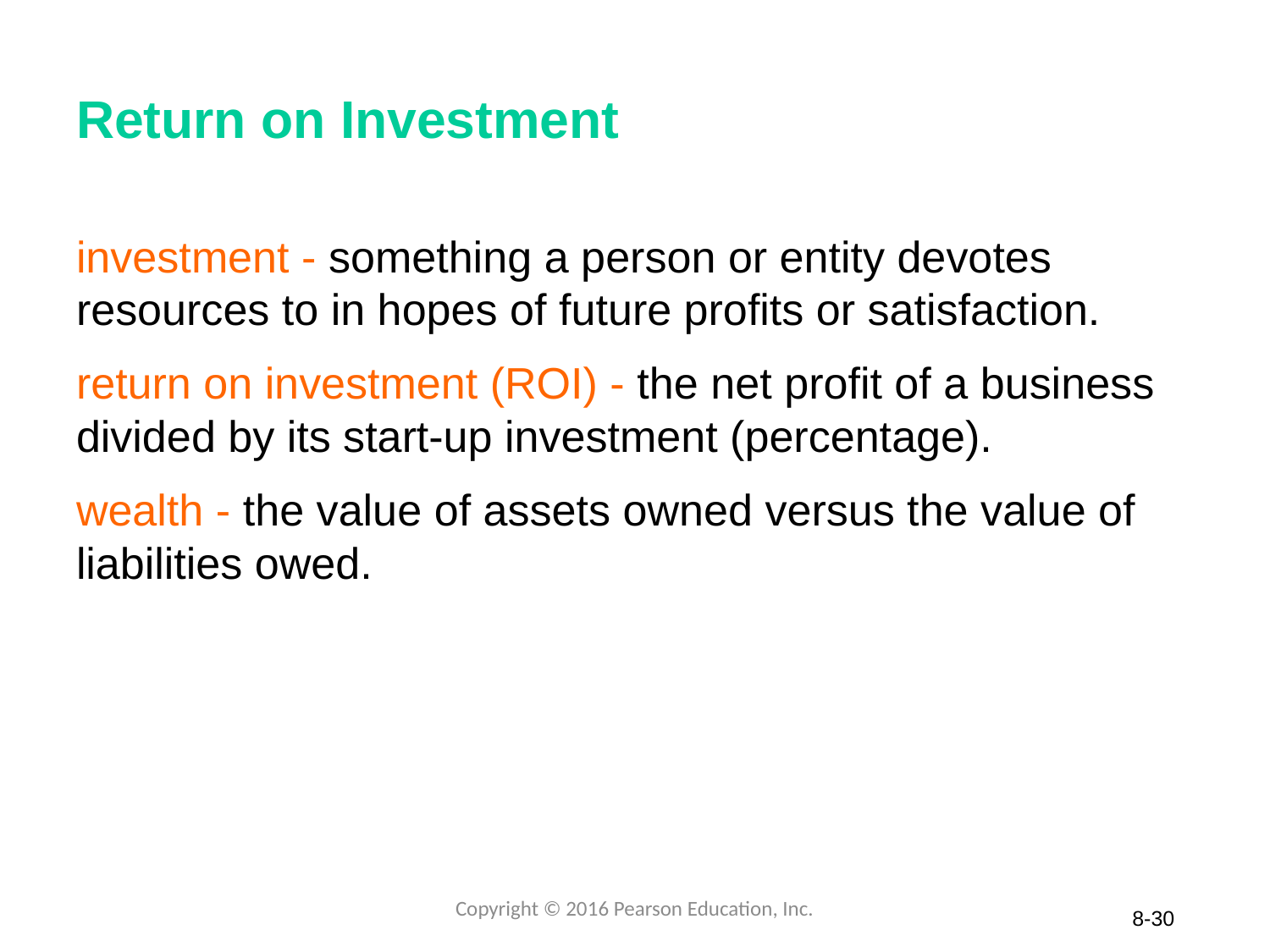

# Return on Investment
investment - something a person or entity devotes resources to in hopes of future profits or satisfaction.

return on investment (ROI) - the net profit of a business divided by its start-up investment (percentage).

wealth - the value of assets owned versus the value of liabilities owed.
Copyright © 2016 Pearson Education, Inc.